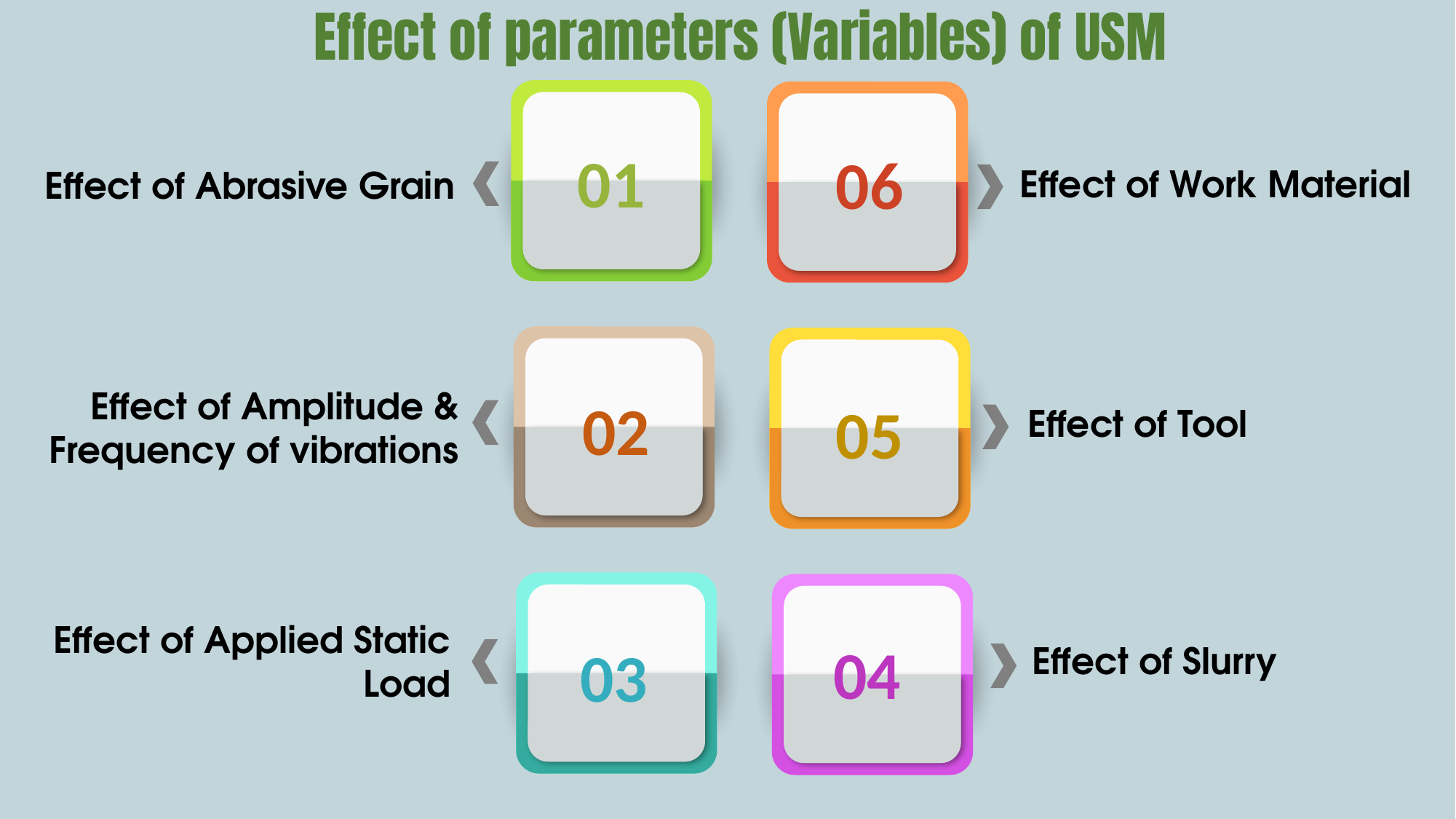

Effect of parameters (Variables) of USM

01
06
Effect of Work Material
Effect of Abrasive Grain

Effect of Amplitude & Frequency of vibrations
02
05
Effect of Tool

Effect of Applied Static Load
04
03
Effect of Slurry